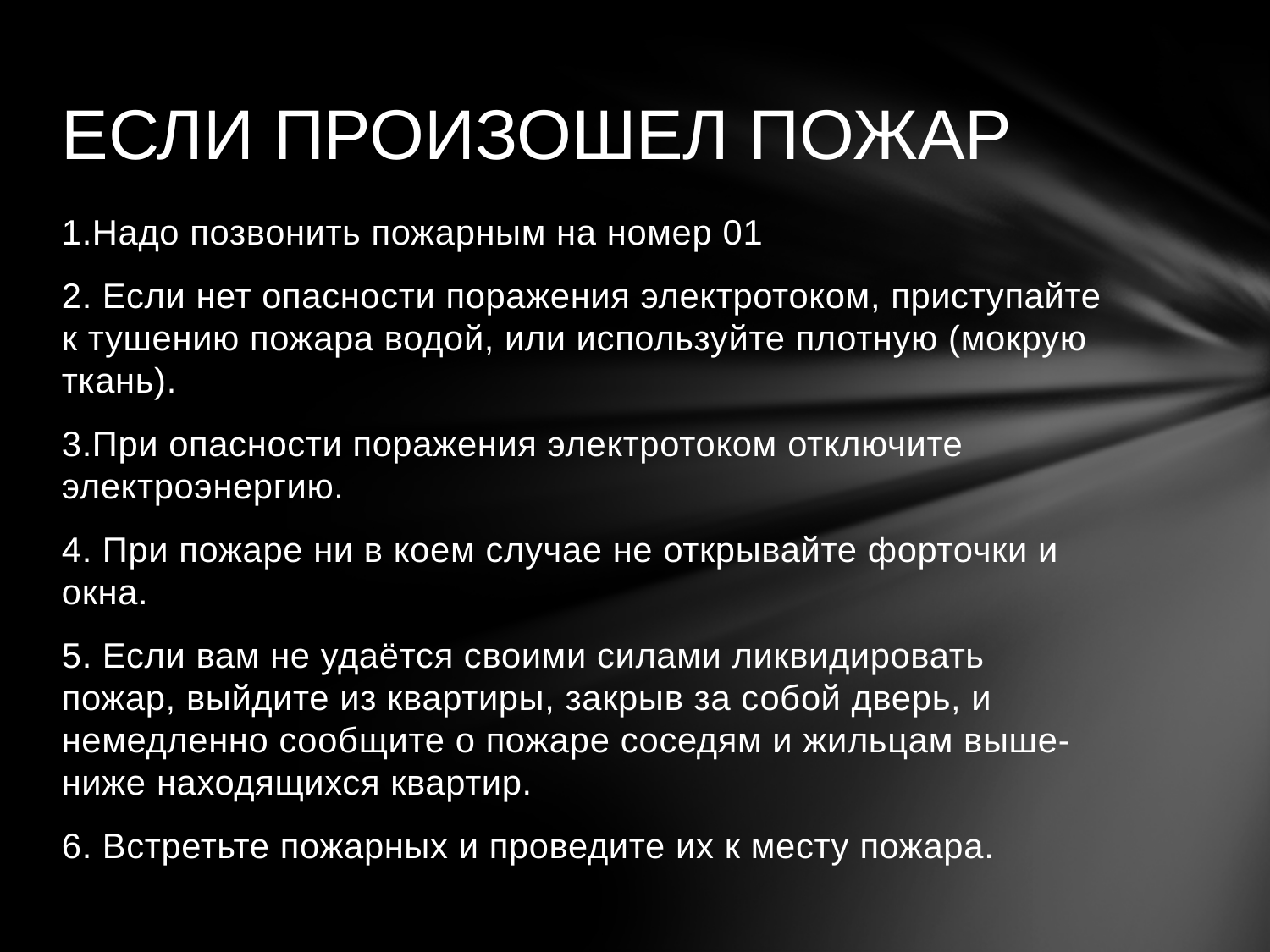

# ЕСЛИ ПРОИЗОШЕЛ ПОЖАР
1.Надо позвонить пожарным на номер 01
2. Если нет опасности поражения электротоком, приступайте к тушению пожара водой, или используйте плотную (мокрую ткань).
3.При опасности поражения электротоком отключите электроэнергию.
4. При пожаре ни в коем случае не открывайте форточки и окна.
5. Если вам не удаётся своими силами ликвидировать пожар, выйдите из квартиры, закрыв за собой дверь, и немедленно сообщите о пожаре соседям и жильцам выше-ниже находящихся квартир.
6. Встретьте пожарных и проведите их к месту пожара.